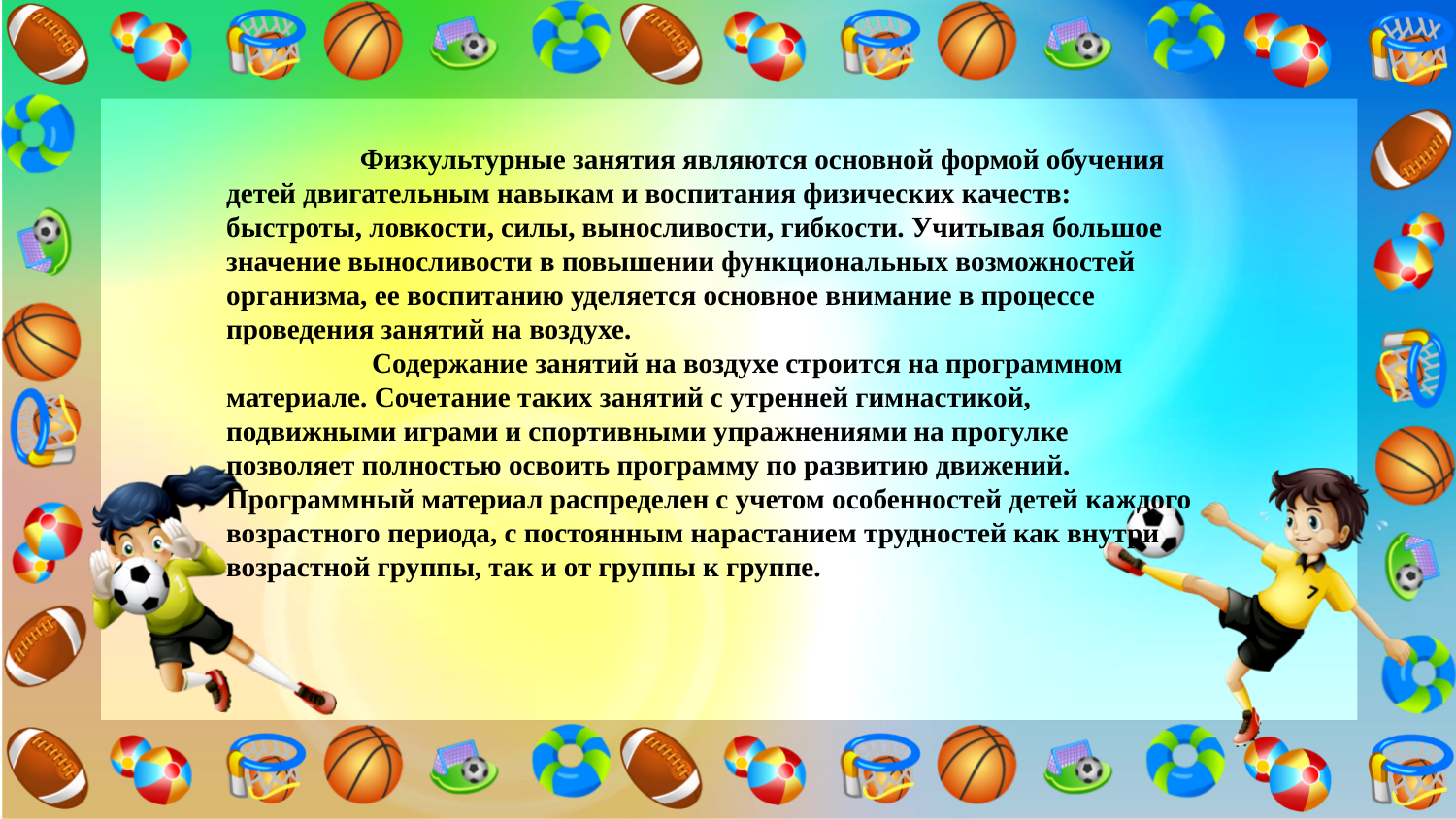

Физкультурные занятия являются основной формой обучения детей двигательным навыкам и воспитания физических качеств: быстроты, ловкости, силы, выносливости, гибкости. Учитывая большое значение выносливости в повышении функциональных возможностей организма, ее воспитанию уделяется основное внимание в процессе проведения занятий на воздухе.
	Содержание занятий на воздухе строится на программном материале. Сочетание таких занятий с утренней гимнастикой, подвижными играми и спортивными упражнениями на прогулке позволяет полностью освоить программу по развитию движений. Программный материал распределен с учетом особенностей детей каждого возрастного периода, с постоянным нарастанием трудностей как внутри возрастной группы, так и от группы к группе.